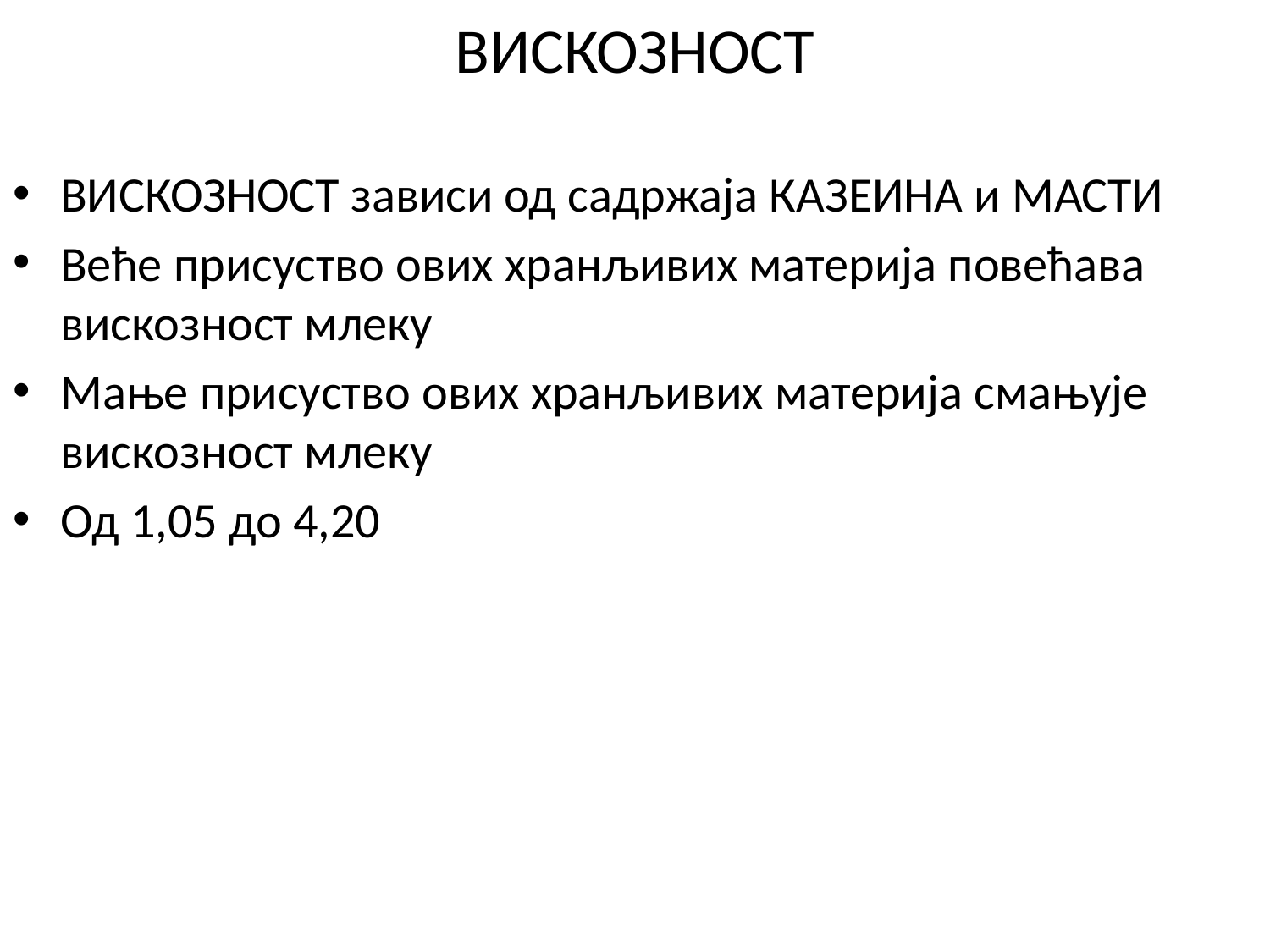

# ВИСКОЗНОСТ
ВИСКОЗНОСТ зависи од садржаја КАЗЕИНА и МАСТИ
Веће присуство ових хранљивих материја повећава вискозност млеку
Мање присуство ових хранљивих материја смањује вискозност млеку
Од 1,05 до 4,20